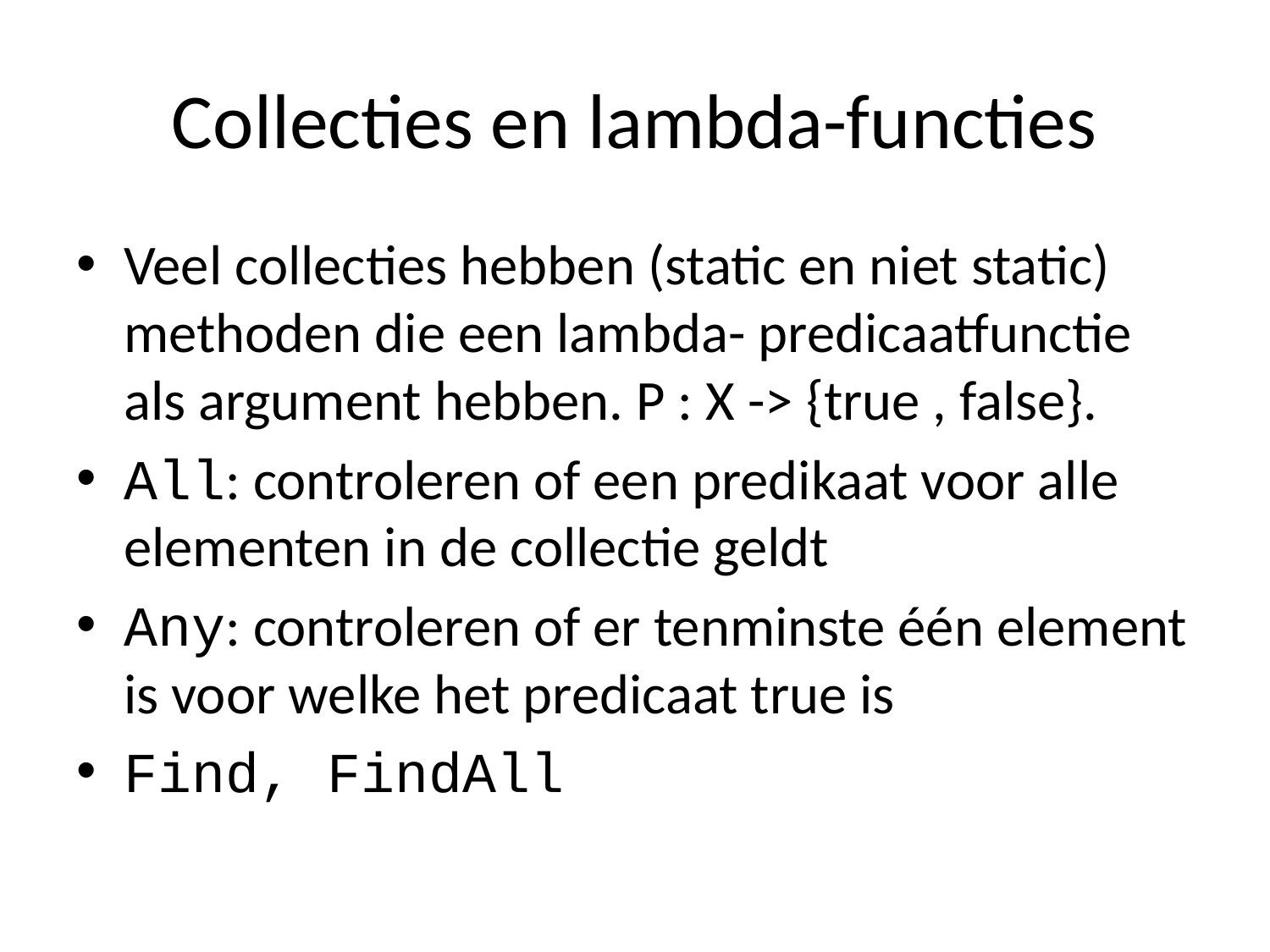

# Collecties en lambda-functies
Veel collecties hebben (static en niet static) methoden die een lambda- predicaatfunctie als argument hebben. P : X -> {true , false}.
All: controleren of een predikaat voor alle elementen in de collectie geldt
Any: controleren of er tenminste één element is voor welke het predicaat true is
Find, FindAll